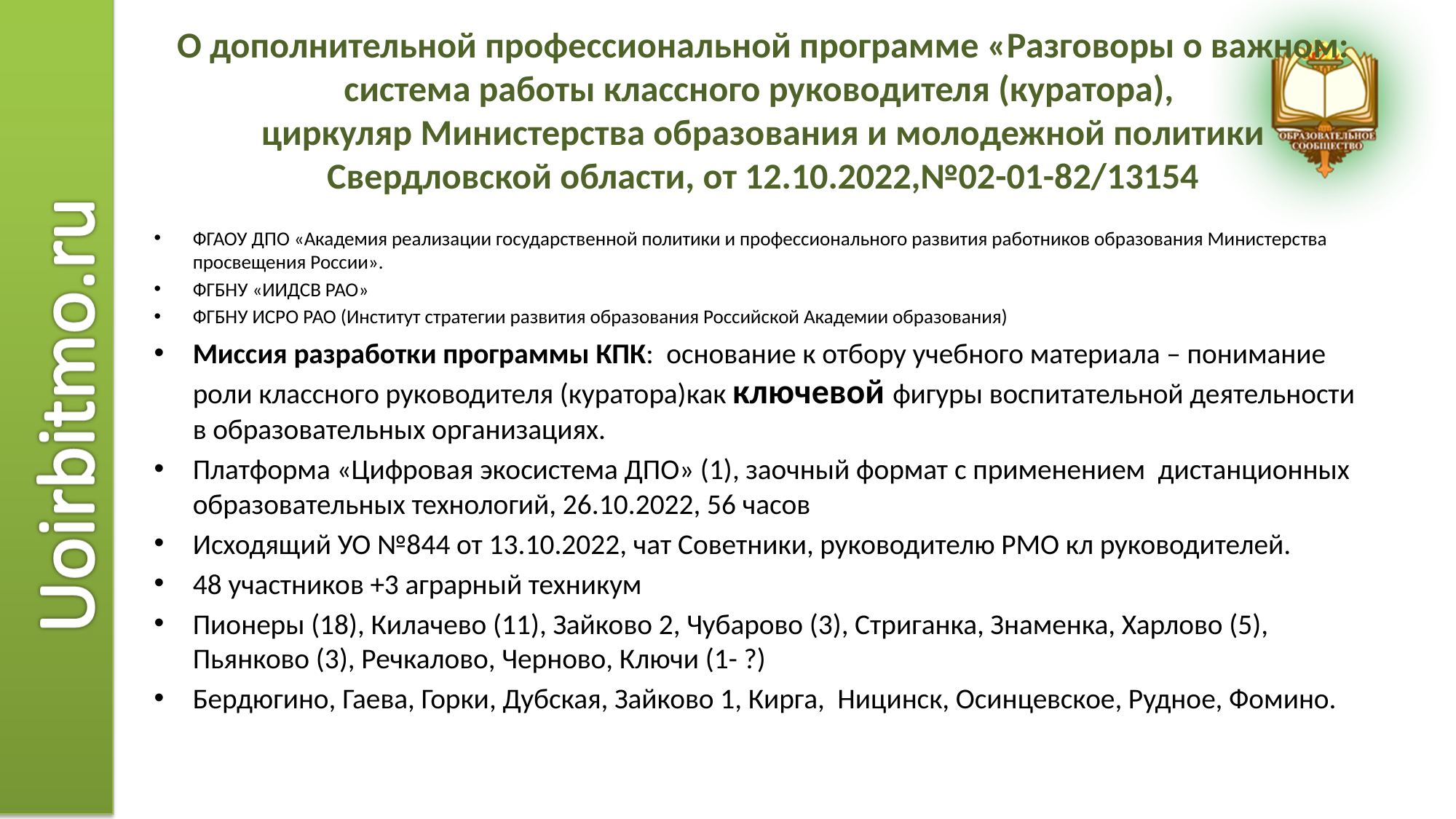

# О дополнительной профессиональной программе «Разговоры о важном: система работы классного руководителя (куратора), циркуляр Министерства образования и молодежной политики Свердловской области, от 12.10.2022,№02-01-82/13154
ФГАОУ ДПО «Академия реализации государственной политики и профессионального развития работников образования Министерства просвещения России».
ФГБНУ «ИИДСВ РАО»
ФГБНУ ИСРО РАО (Институт стратегии развития образования Российской Академии образования)
Миссия разработки программы КПК:  основание к отбору учебного материала – понимание роли классного руководителя (куратора)как ключевой фигуры воспитательной деятельности в образовательных организациях.
Платформа «Цифровая экосистема ДПО» (1), заочный формат с применением  дистанционных образовательных технологий, 26.10.2022, 56 часов
Исходящий УО №844 от 13.10.2022, чат Советники, руководителю РМО кл руководителей.
48 участников +3 аграрный техникум
Пионеры (18), Килачево (11), Зайково 2, Чубарово (3), Стриганка, Знаменка, Харлово (5), Пьянково (3), Речкалово, Черново, Ключи (1- ?)
Бердюгино, Гаева, Горки, Дубская, Зайково 1, Кирга,  Ницинск, Осинцевское, Рудное, Фомино.